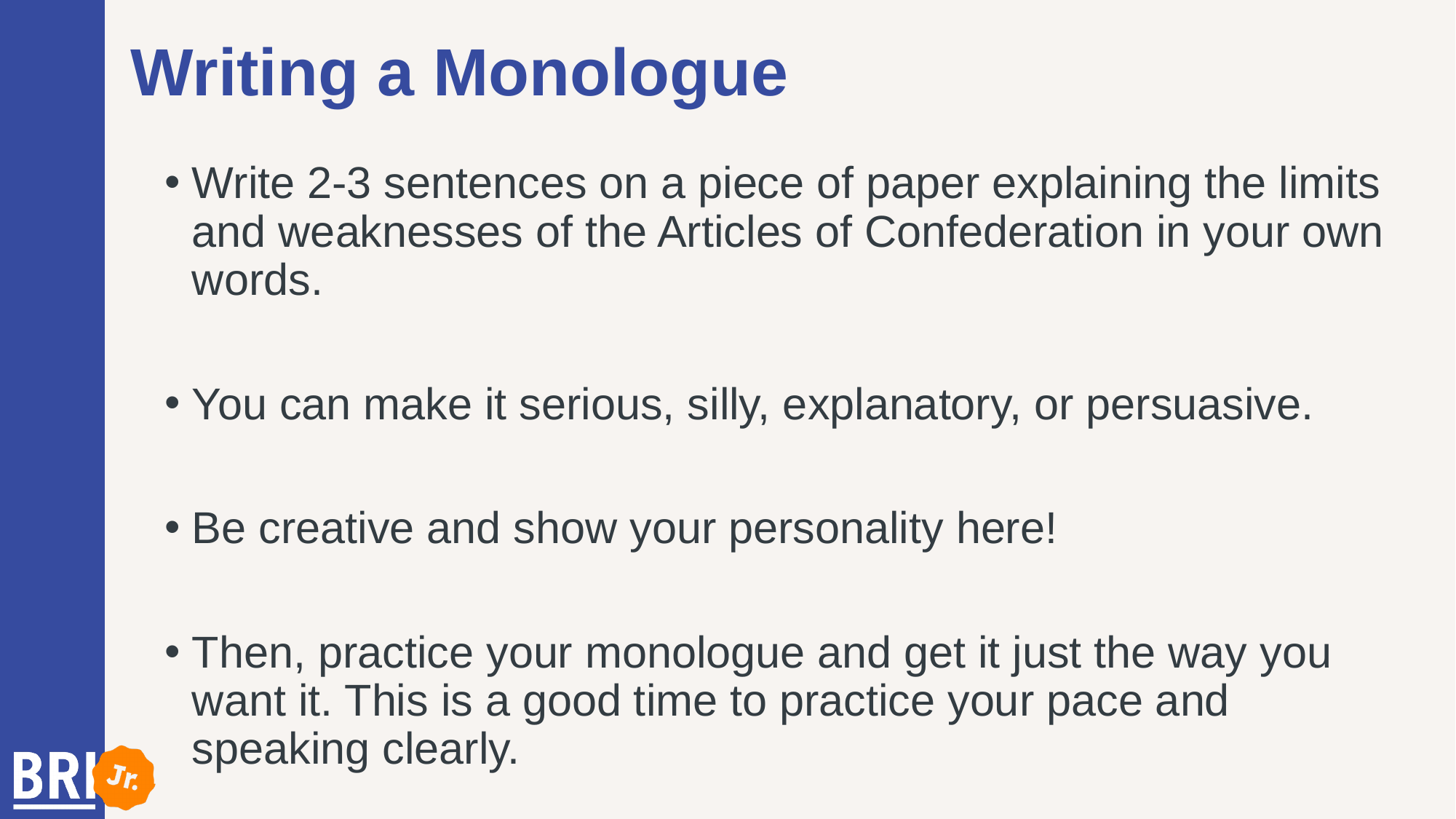

# Writing a Monologue
Write 2-3 sentences on a piece of paper explaining the limits and weaknesses of the Articles of Confederation in your own words.

You can make it serious, silly, explanatory, or persuasive.

Be creative and show your personality here!

Then, practice your monologue and get it just the way you want it. This is a good time to practice your pace and speaking clearly.